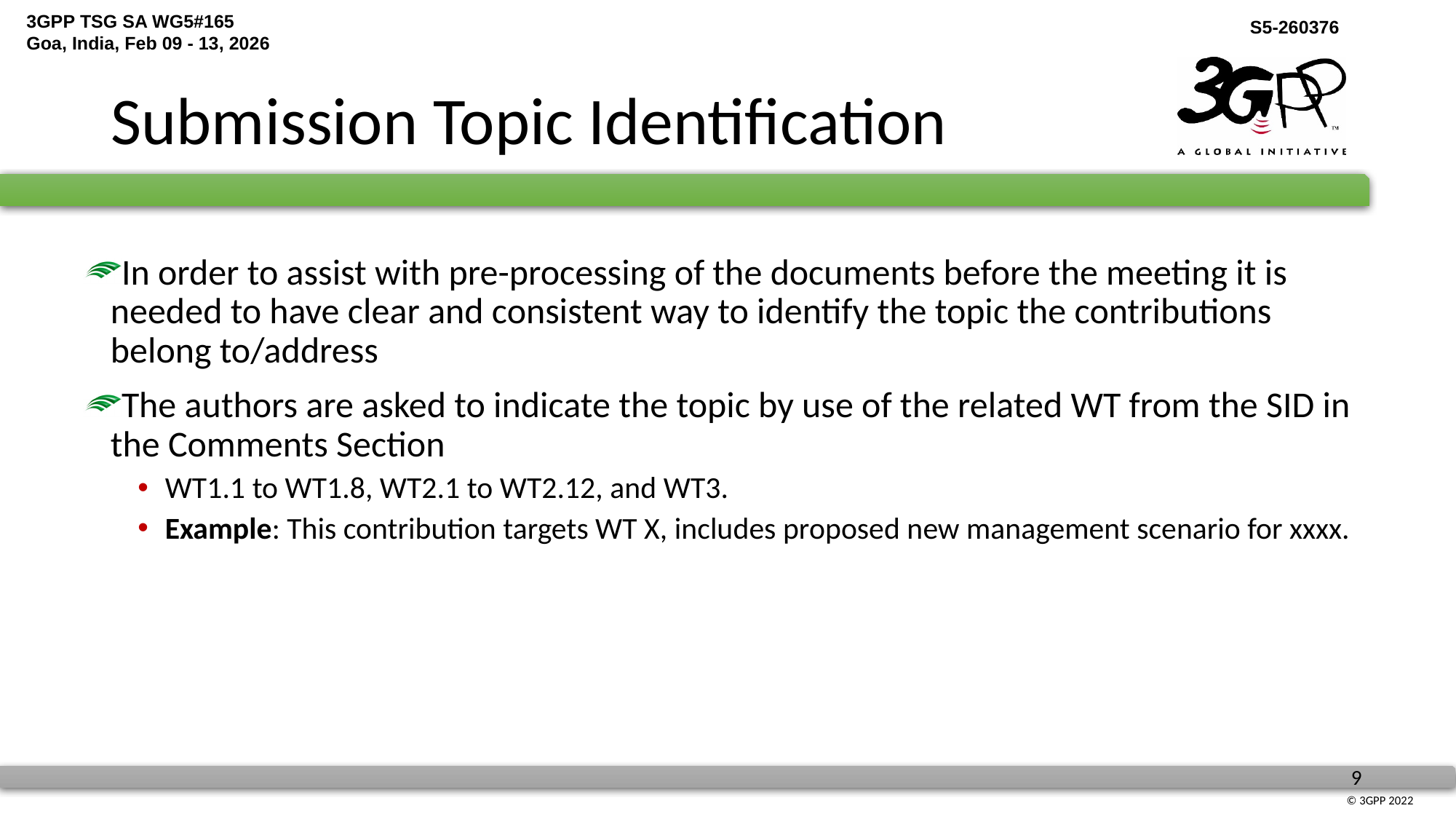

# Submission Topic Identification
In order to assist with pre-processing of the documents before the meeting it is needed to have clear and consistent way to identify the topic the contributions belong to/address
The authors are asked to indicate the topic by use of the related WT from the SID in the Comments Section
WT1.1 to WT1.8, WT2.1 to WT2.12, and WT3.
Example: This contribution targets WT X, includes proposed new management scenario for xxxx.